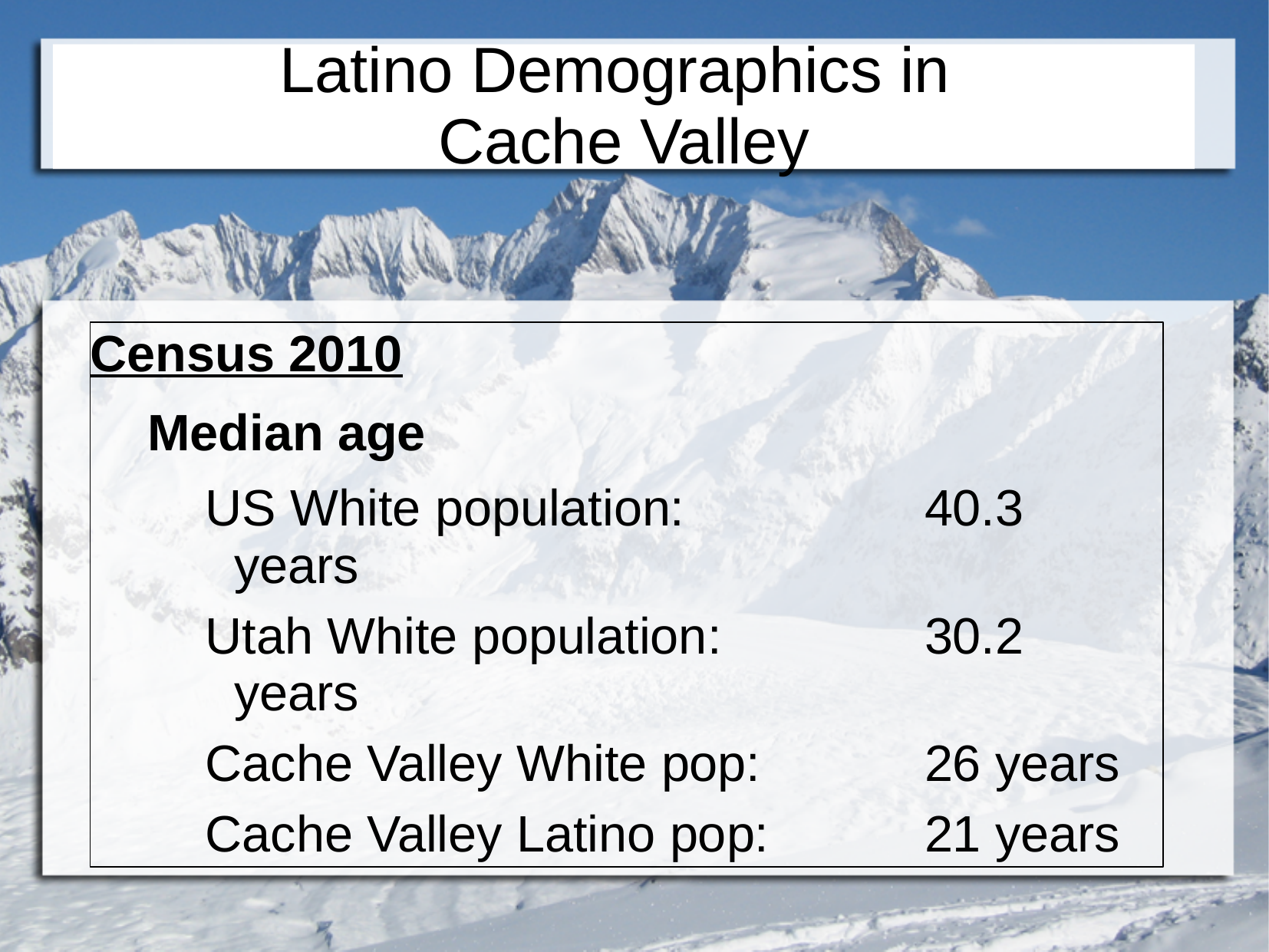

# Latino Demographics in Cache Valley
Census 2010
Median age
US White population:			40.3 years
Utah White population: 		30.2 years
Cache Valley White pop: 		26 years
Cache Valley Latino pop:		21 years